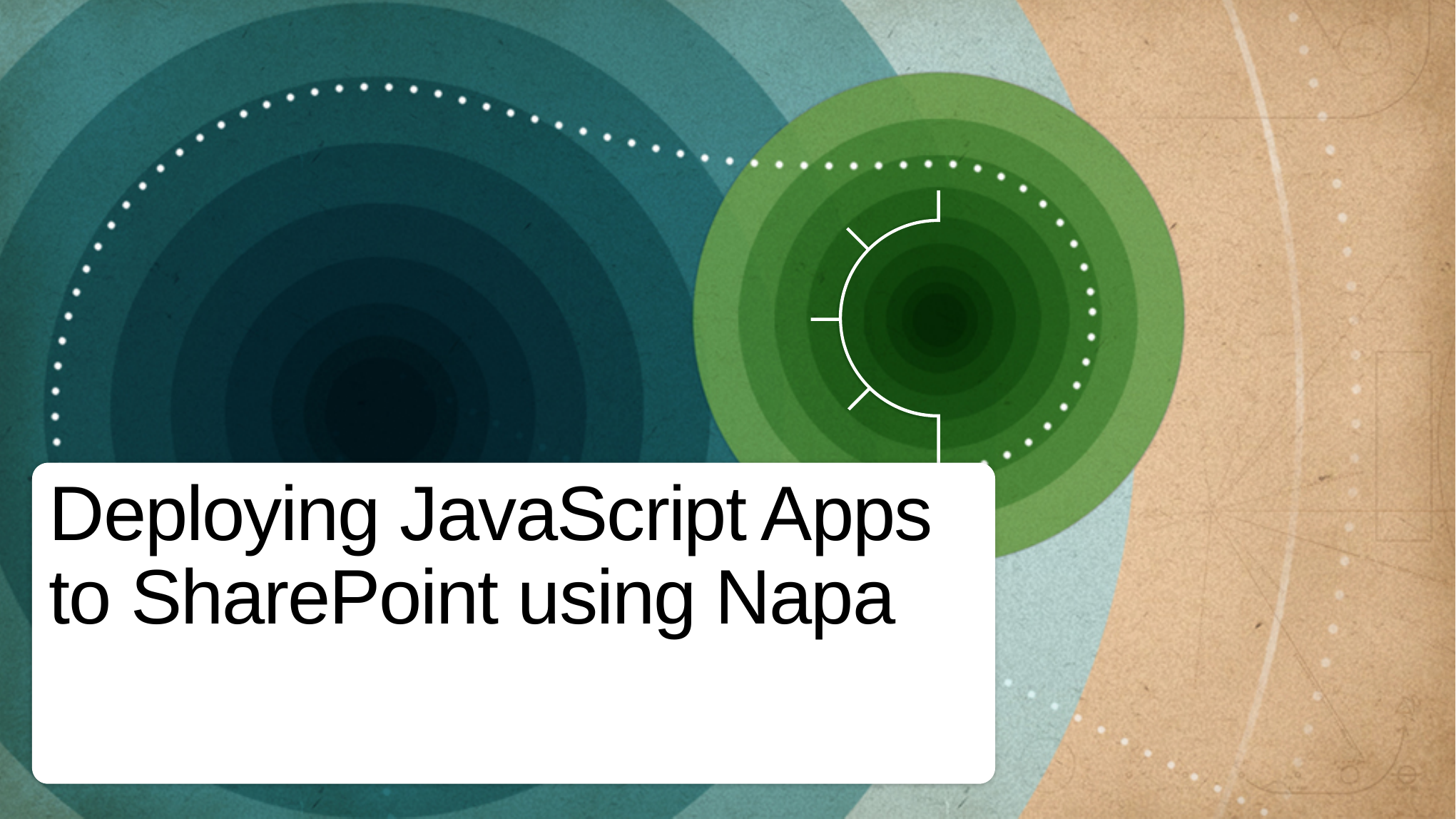

# Deploying JavaScript Apps to SharePoint using Napa